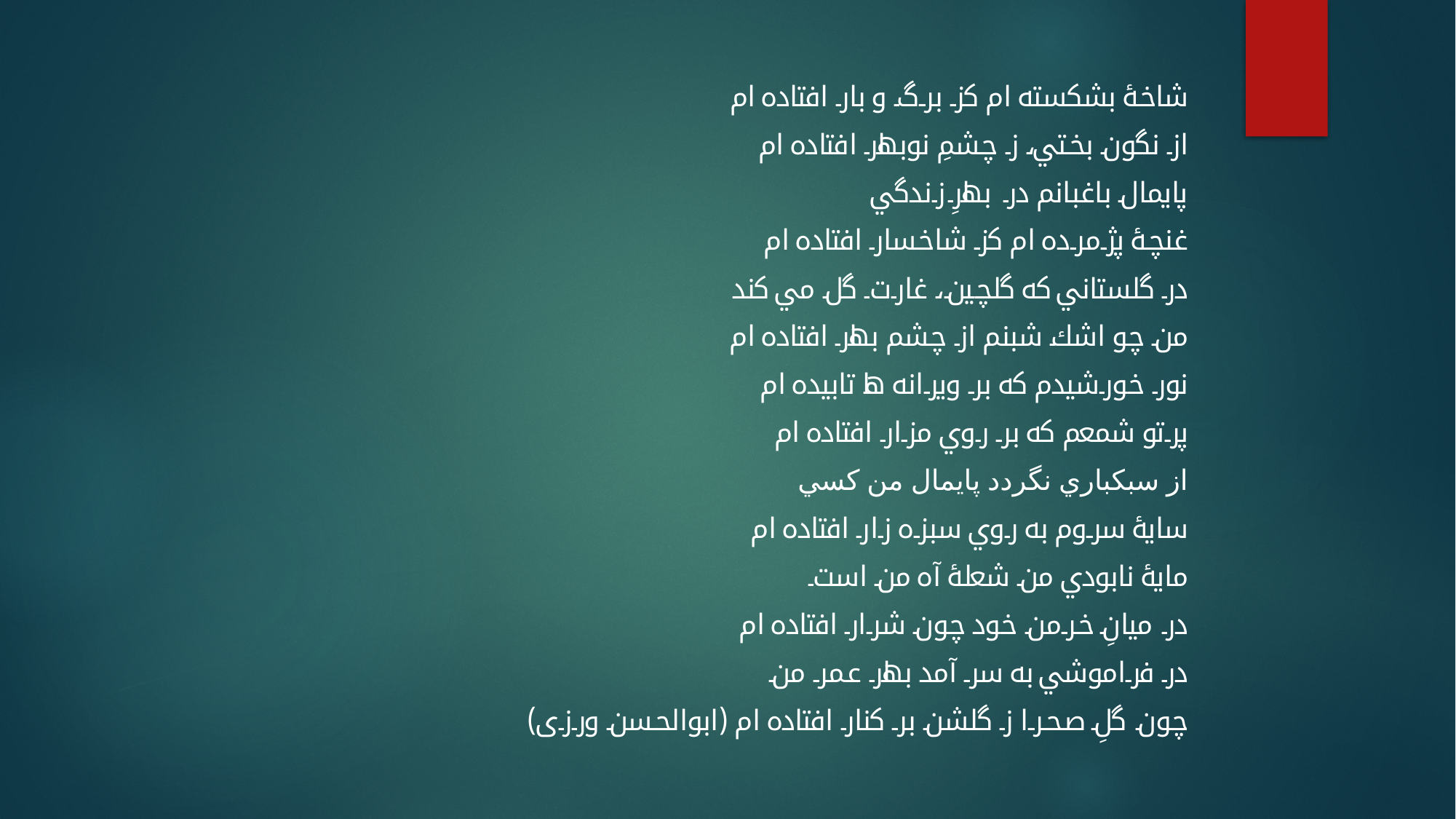

شاخۀ بشكسته ام كز برگ و بار افتاده ام
از نگون بختي، ز چشمِ نوبهار افتاده ام
پايمال باغبانم در بهارِ زندگي
غنچۀ پژمرده ام كز شاخسار افتاده ام
در گلستاني كه گلچين، غارت گل مي كند
من چو اشك شبنم از چشم بهار افتاده ام
نور خورشيدم كه بر ويرانه ها تابيده ام
پرتو شمعم كه بر روي مزار افتاده ام
از سبكباري نگردد پايمال من كسي
سايۀ سروم به روي سبزه زار افتاده ام
مايۀ نابودي من شعلۀ آه من است
در ميانِ خرمن خود چون شرار افتاده ام
در فراموشي به سر آمد بهار عمر من
چون گلِ صحرا ز گلشن بر كنار افتاده ام (ابوالحسن ورزی)